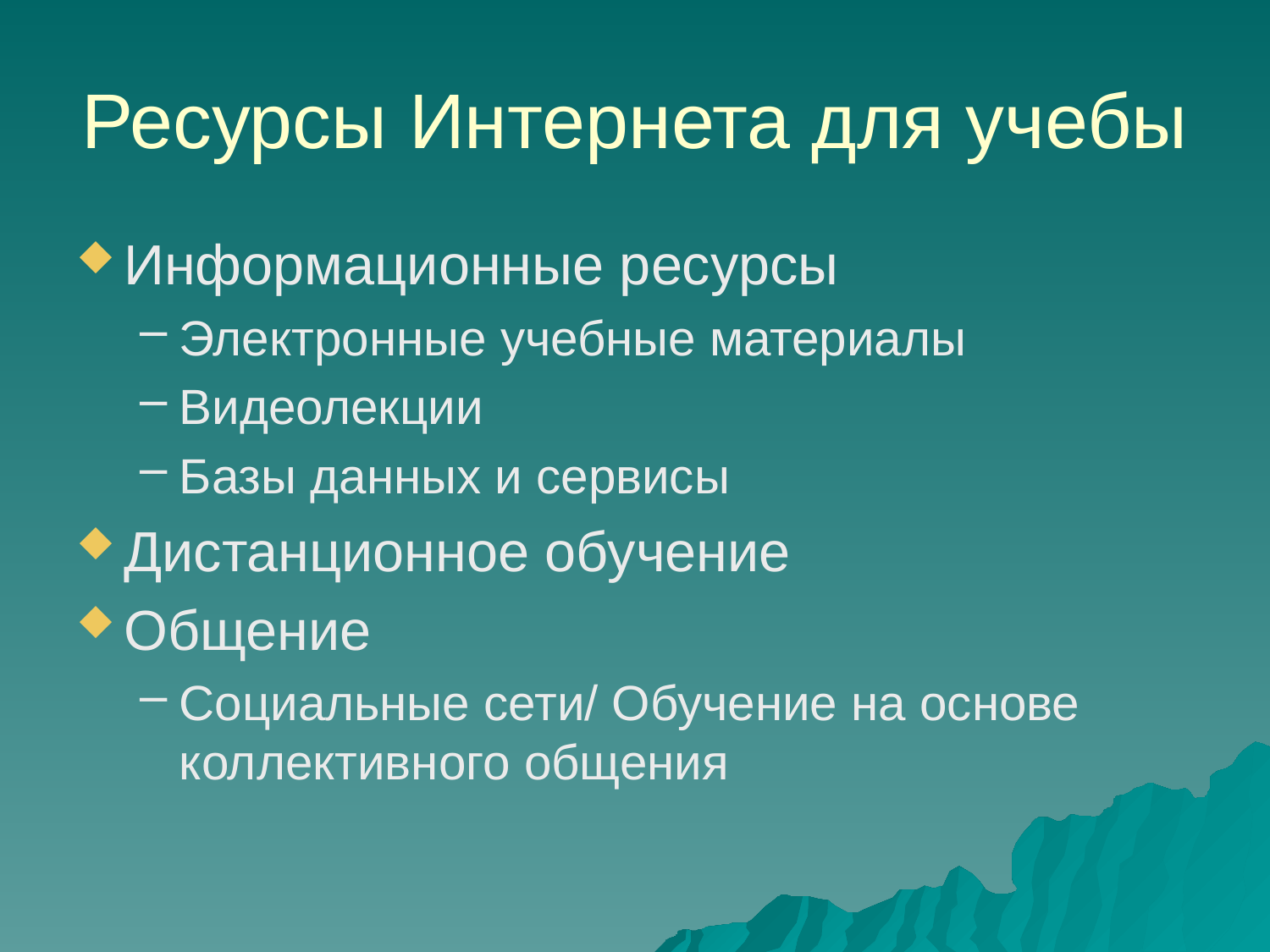

Ресурсы Интернета для учебы
Информационные ресурсы
Электронные учебные материалы
Видеолекции
Базы данных и сервисы
Дистанционное обучение
Общение
Социальные сети/ Обучение на основе коллективного общения